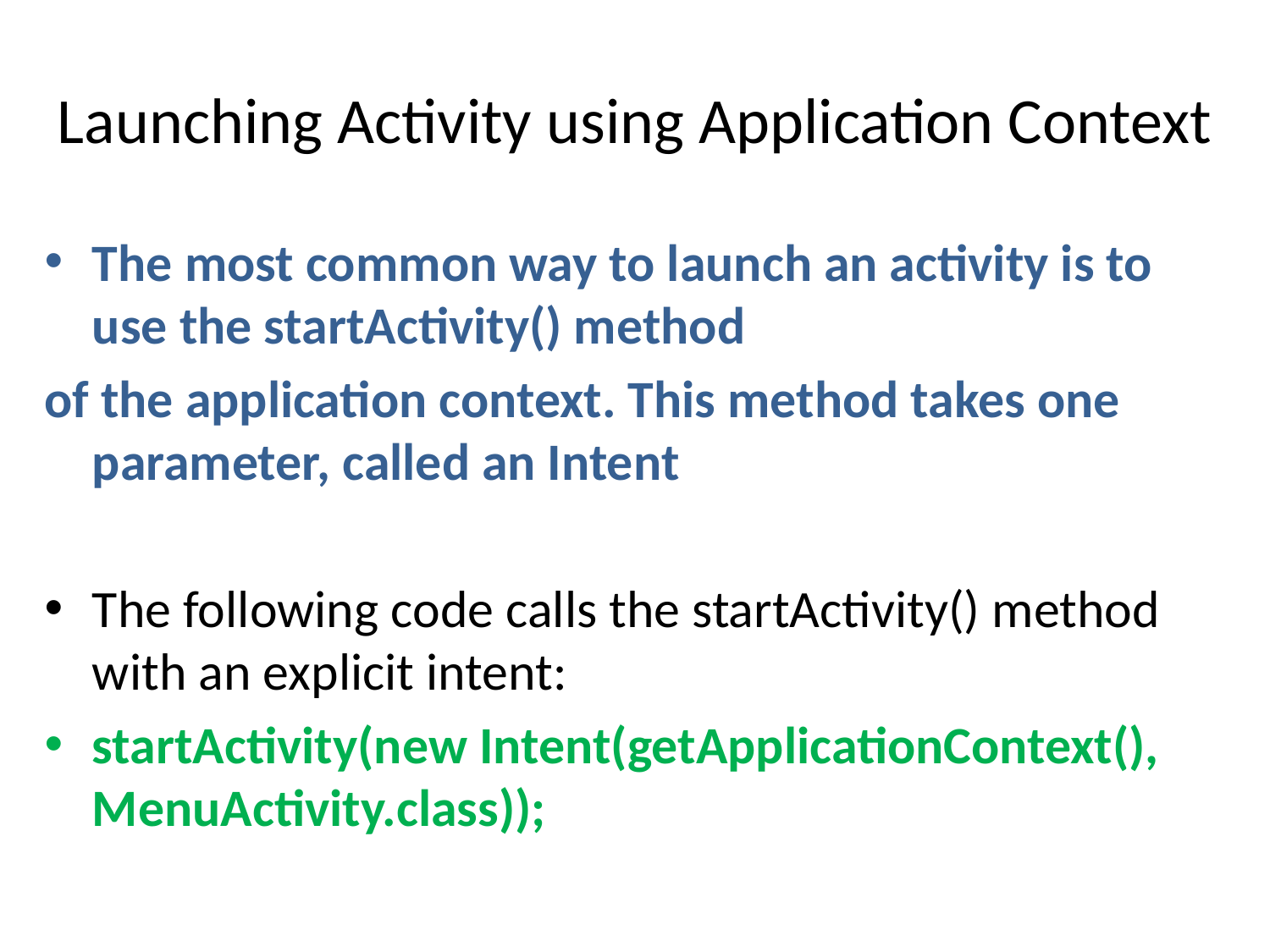

# Launching Activity using Application Context
The most common way to launch an activity is to use the startActivity() method
of the application context. This method takes one parameter, called an Intent

The following code calls the startActivity() method with an explicit intent:
startActivity(new Intent(getApplicationContext(), MenuActivity.class));